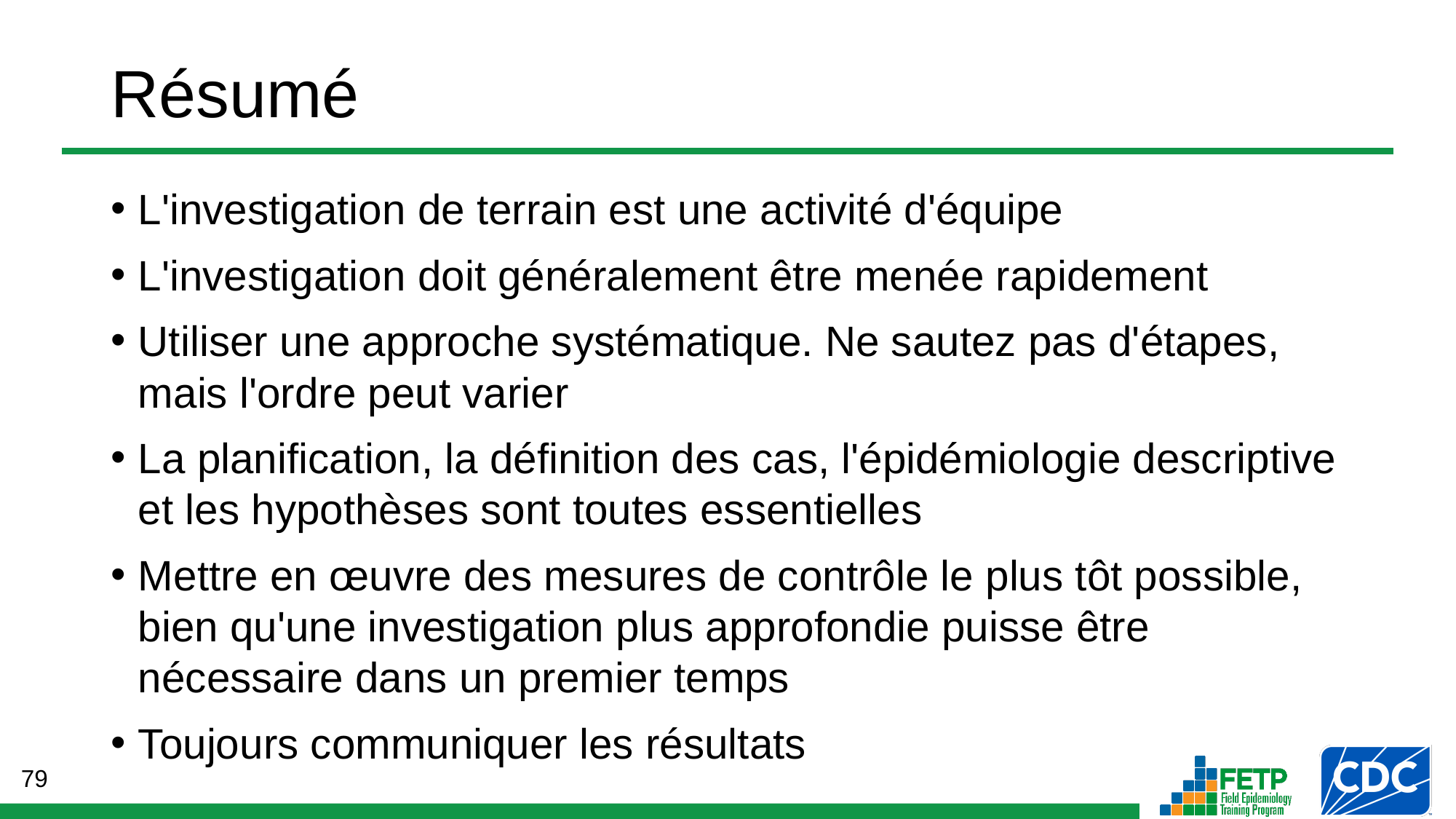

# Résumé
L'investigation de terrain est une activité d'équipe
L'investigation doit généralement être menée rapidement
Utiliser une approche systématique. Ne sautez pas d'étapes, mais l'ordre peut varier
La planification, la définition des cas, l'épidémiologie descriptive et les hypothèses sont toutes essentielles
Mettre en œuvre des mesures de contrôle le plus tôt possible, bien qu'une investigation plus approfondie puisse être nécessaire dans un premier temps
Toujours communiquer les résultats